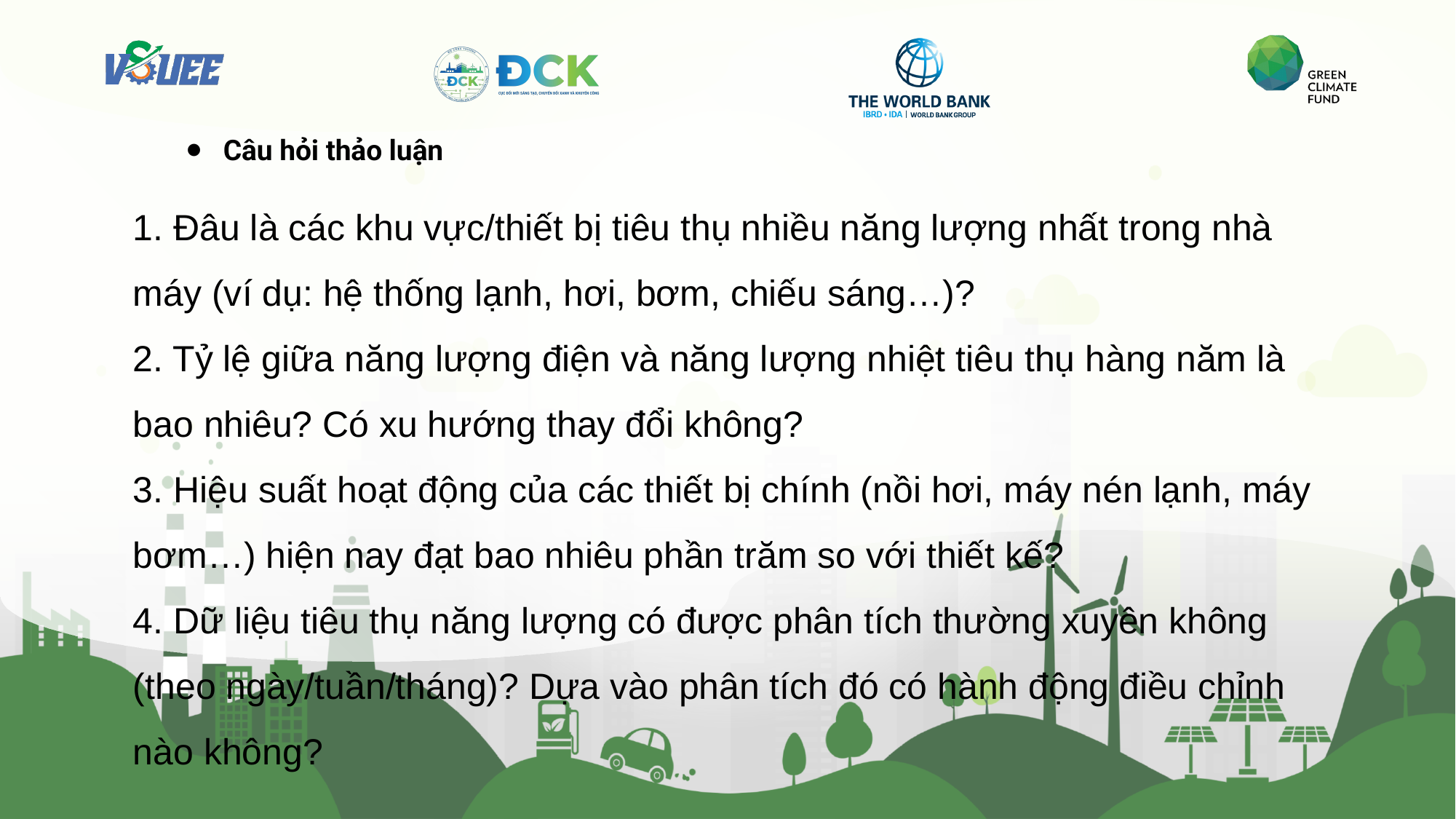

Câu hỏi thảo luận
1. Đâu là các khu vực/thiết bị tiêu thụ nhiều năng lượng nhất trong nhà máy (ví dụ: hệ thống lạnh, hơi, bơm, chiếu sáng…)?
2. Tỷ lệ giữa năng lượng điện và năng lượng nhiệt tiêu thụ hàng năm là bao nhiêu? Có xu hướng thay đổi không?
3. Hiệu suất hoạt động của các thiết bị chính (nồi hơi, máy nén lạnh, máy bơm…) hiện nay đạt bao nhiêu phần trăm so với thiết kế?
4. Dữ liệu tiêu thụ năng lượng có được phân tích thường xuyên không (theo ngày/tuần/tháng)? Dựa vào phân tích đó có hành động điều chỉnh nào không?